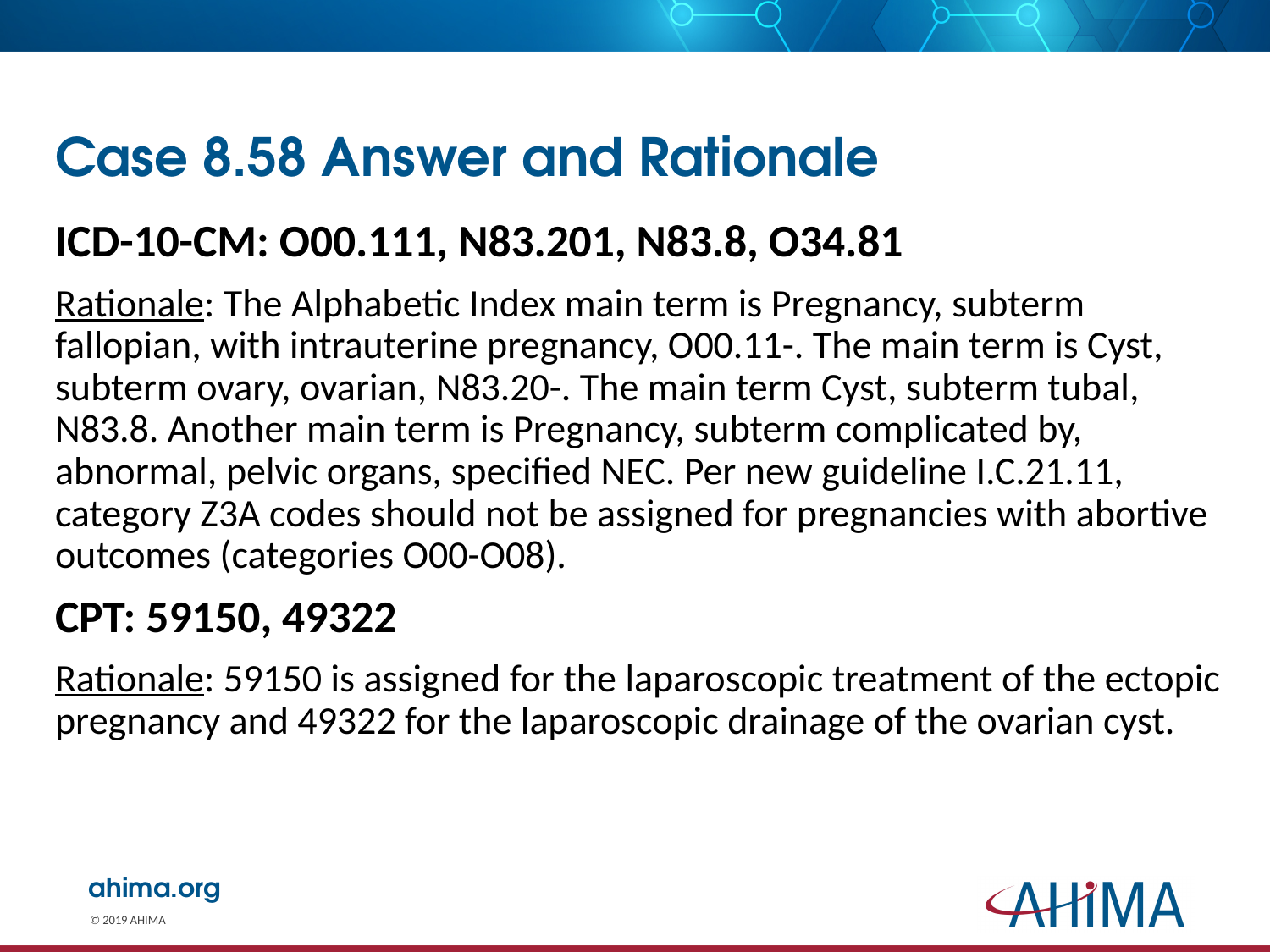

# Case 8.58 Answer and Rationale
ICD-10-CM: O00.111, N83.201, N83.8, O34.81
Rationale: The Alphabetic Index main term is Pregnancy, subterm fallopian, with intrauterine pregnancy, O00.11-. The main term is Cyst, subterm ovary, ovarian, N83.20-. The main term Cyst, subterm tubal, N83.8. Another main term is Pregnancy, subterm complicated by, abnormal, pelvic organs, specified NEC. Per new guideline I.C.21.11, category Z3A codes should not be assigned for pregnancies with abortive outcomes (categories O00-O08).
CPT: 59150, 49322
Rationale: 59150 is assigned for the laparoscopic treatment of the ectopic pregnancy and 49322 for the laparoscopic drainage of the ovarian cyst.